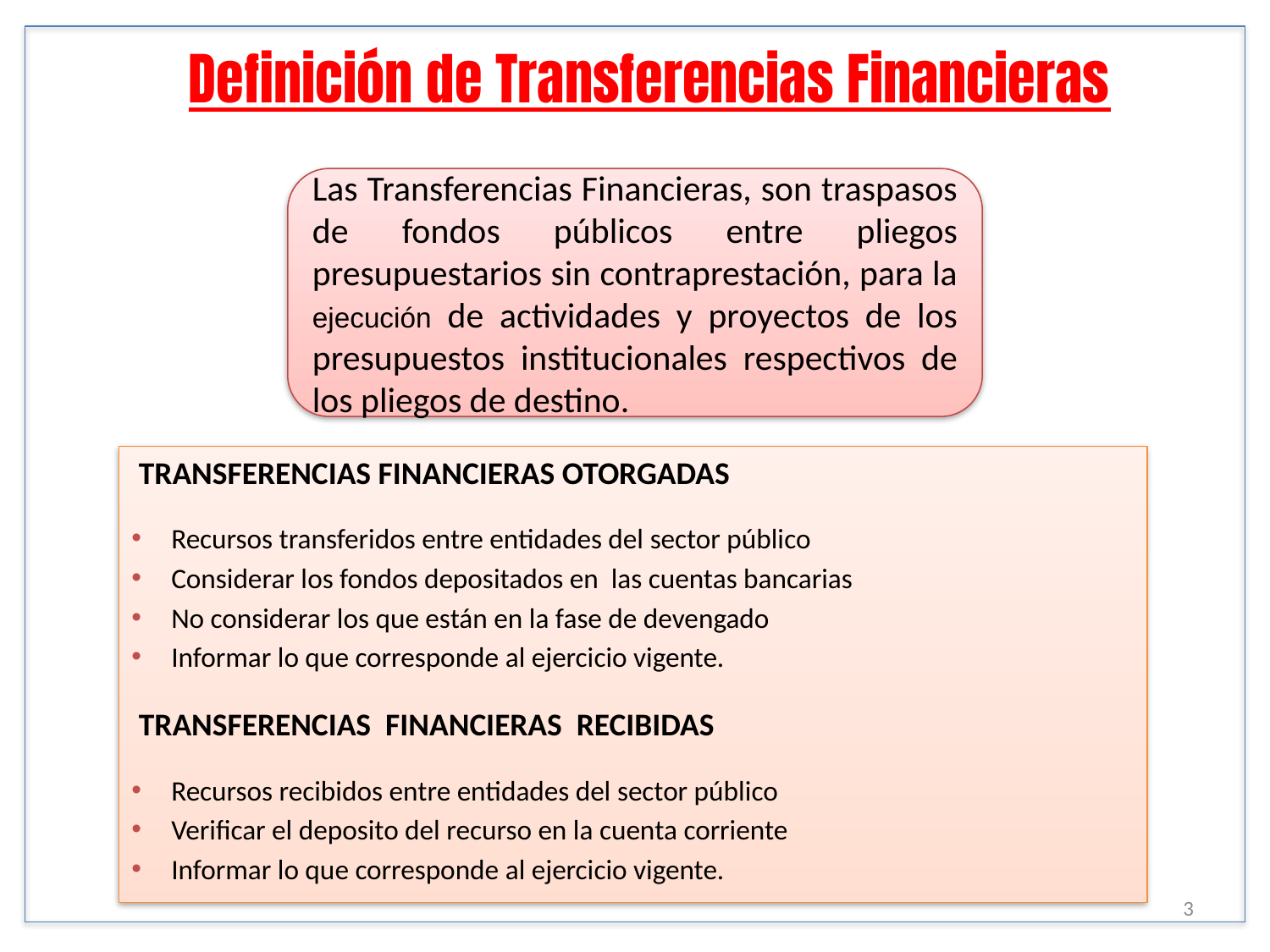

Definición de Transferencias Financieras
Las Transferencias Financieras, son traspasos de fondos públicos entre pliegos presupuestarios sin contraprestación, para la ejecución de actividades y proyectos de los presupuestos institucionales respectivos de los pliegos de destino.
 TRANSFERENCIAS FINANCIERAS OTORGADAS

Recursos transferidos entre entidades del sector público
Considerar los fondos depositados en  las cuentas bancarias
No considerar los que están en la fase de devengado
Informar lo que corresponde al ejercicio vigente.

 TRANSFERENCIAS  FINANCIERAS  RECIBIDAS

Recursos recibidos entre entidades del sector público
Verificar el deposito del recurso en la cuenta corriente
Informar lo que corresponde al ejercicio vigente.
3